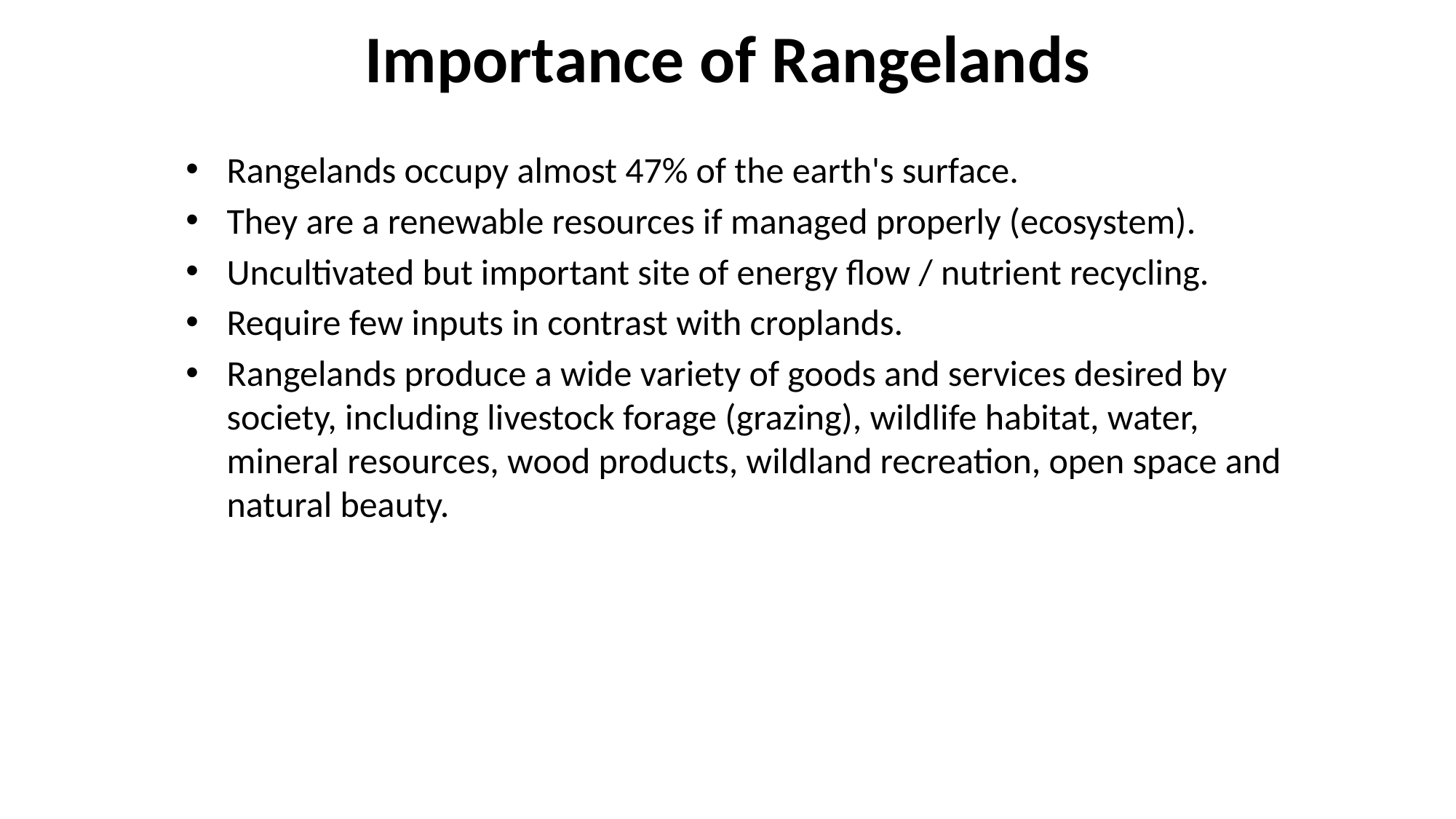

Importance of Rangelands
Rangelands occupy almost 47% of the earth's surface.
They are a renewable resources if managed properly (ecosystem).
Uncultivated but important site of energy flow / nutrient recycling.
Require few inputs in contrast with croplands.
Rangelands produce a wide variety of goods and services desired by society, including livestock forage (grazing), wildlife habitat, water, mineral resources, wood products, wildland recreation, open space and natural beauty.